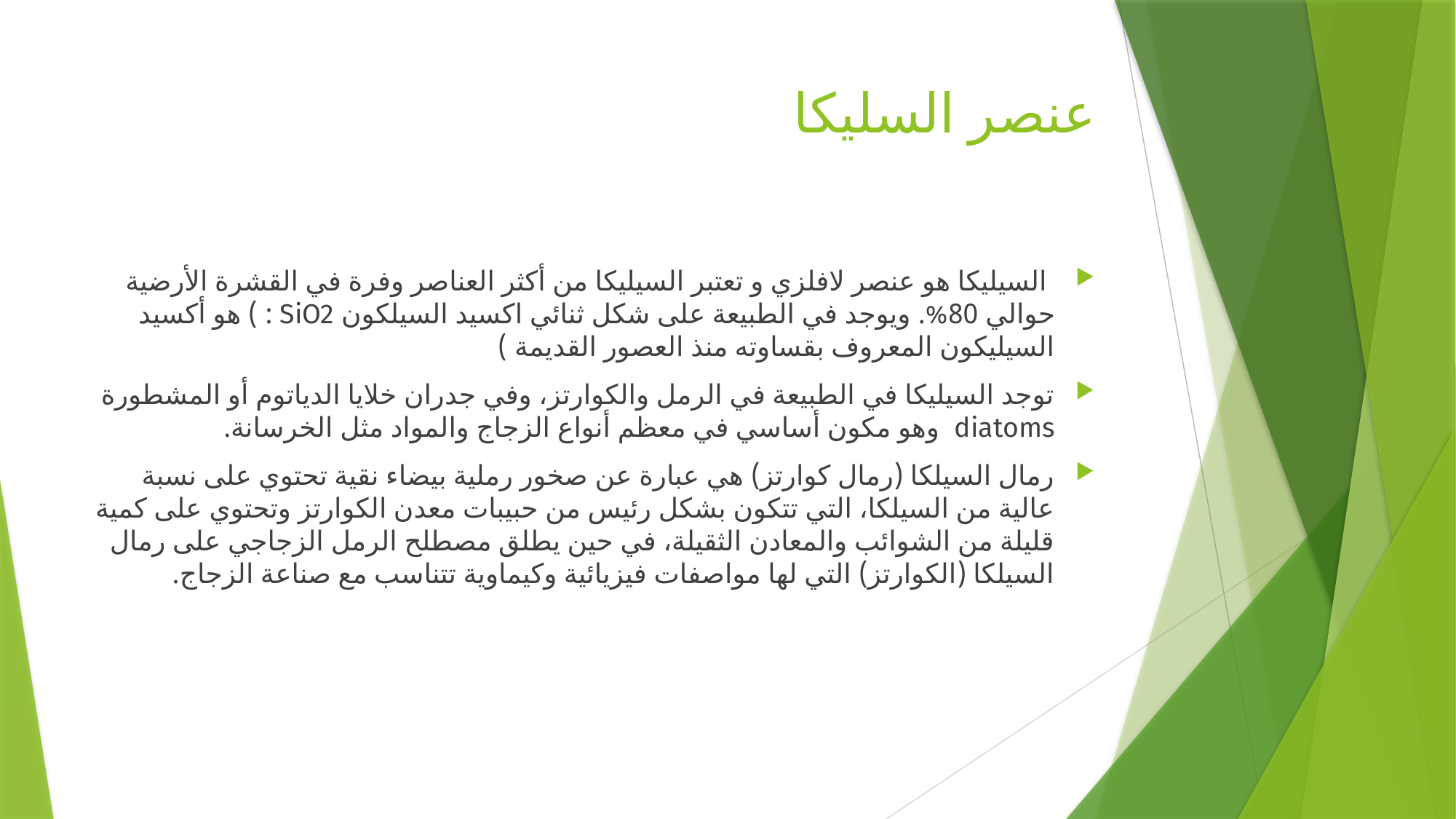

# عنصر السليكا
 السيليكا هو عنصر لافلزي و تعتبر السيليكا من أكثر العناصر وفرة في القشرة الأرضية حوالي 80%. ويوجد في الطبيعة على شكل ثنائي اكسيد السيلكون SiO2 : ‏) هو أكسيد السيليكون المعروف بقساوته منذ العصور القديمة )
توجد السيليكا في الطبيعة في الرمل والكوارتز، وفي جدران خلايا الدياتوم أو المشطورة diatoms  وهو مكون أساسي في معظم أنواع الزجاج والمواد مثل الخرسانة.
رمال السيلكا (رمال كوارتز) هي عبارة عن صخور رملية بيضاء نقية تحتوي على نسبة عالية من السيلكا، التي تتكون بشكل رئيس من حبيبات معدن الكوارتز وتحتوي على كمية قليلة من الشوائب والمعادن الثقيلة، في حين يطلق مصطلح الرمل الزجاجي على رمال السيلكا (الكوارتز) التي لها مواصفات فيزيائية وكيماوية تتناسب مع صناعة الزجاج.